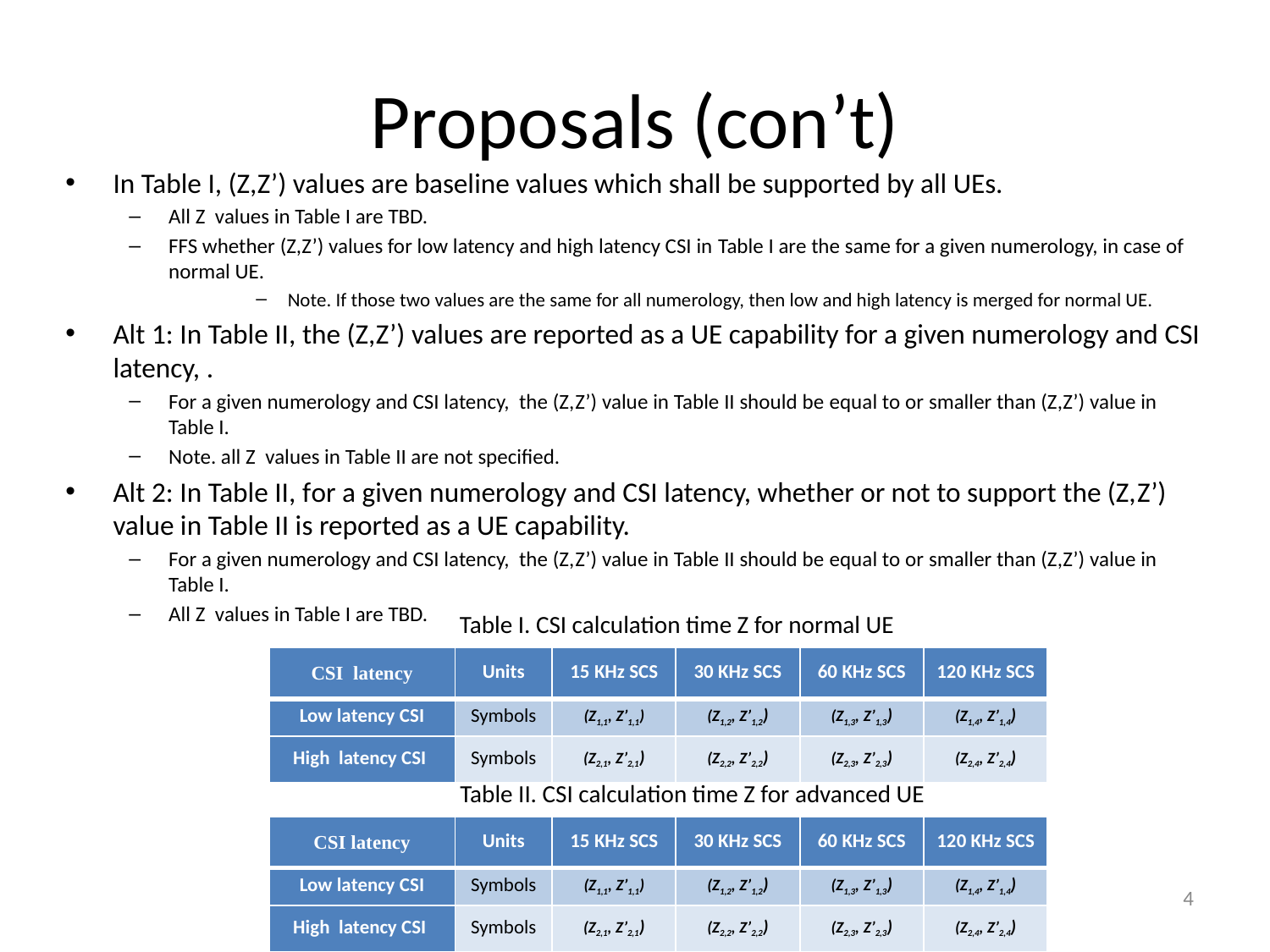

# Proposals (con’t)
In Table I, (Z,Z’) values are baseline values which shall be supported by all UEs.
All Z  values in Table I are TBD.
FFS whether (Z,Z’) values for low latency and high latency CSI in Table I are the same for a given numerology, in case of normal UE.
Note. If those two values are the same for all numerology, then low and high latency is merged for normal UE.
Alt 1: In Table II, the (Z,Z’) values are reported as a UE capability for a given numerology and CSI latency, .
For a given numerology and CSI latency,  the (Z,Z’) value in Table II should be equal to or smaller than (Z,Z’) value in Table I.
Note. all Z  values in Table II are not specified.
Alt 2: In Table II, for a given numerology and CSI latency, whether or not to support the (Z,Z’) value in Table II is reported as a UE capability.
For a given numerology and CSI latency,  the (Z,Z’) value in Table II should be equal to or smaller than (Z,Z’) value in Table I.
All Z  values in Table I are TBD.

Table I. CSI calculation time Z for normal UE
| CSI latency | Units | 15 KHz SCS | 30 KHz SCS | 60 KHz SCS | 120 KHz SCS |
| --- | --- | --- | --- | --- | --- |
| Low latency CSI | Symbols | (Z1,1, Z’1,1) | (Z1,2, Z’1,2) | (Z1,3, Z’1,3) | (Z1,4, Z’1,4) |
| High latency CSI | Symbols | (Z2,1, Z’2,1) | (Z2,2, Z’2,2) | (Z2,3, Z’2,3) | (Z2,4, Z’2,4) |
Table II. CSI calculation time Z for advanced UE
| CSI latency | Units | 15 KHz SCS | 30 KHz SCS | 60 KHz SCS | 120 KHz SCS |
| --- | --- | --- | --- | --- | --- |
| Low latency CSI | Symbols | (Z1,1, Z’1,1) | (Z1,2, Z’1,2) | (Z1,3, Z’1,3) | (Z1,4, Z’1,4) |
| High latency CSI | Symbols | (Z2,1, Z’2,1) | (Z2,2, Z’2,2) | (Z2,3, Z’2,3) | (Z2,4, Z’2,4) |
4